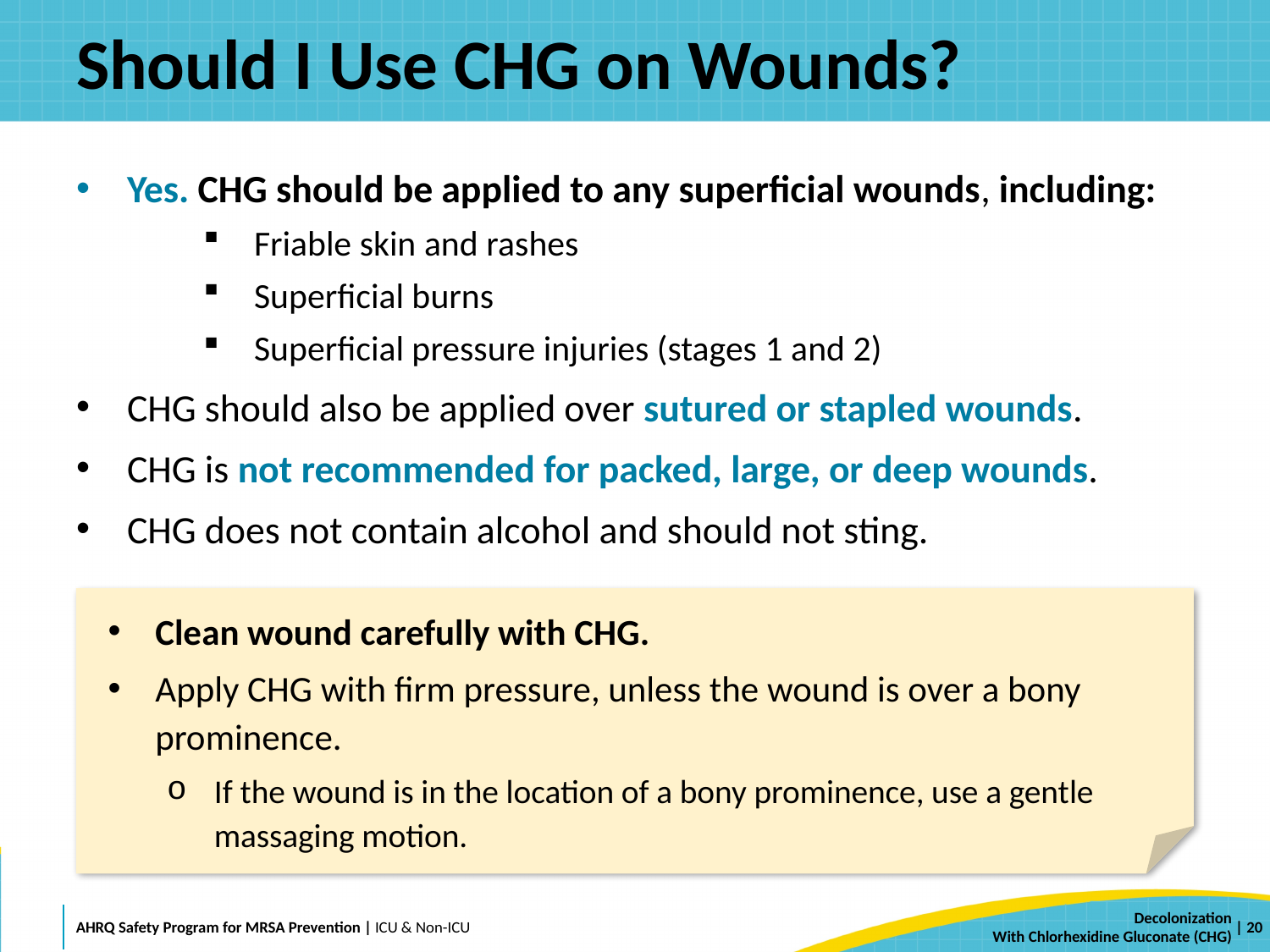

# Should I Use CHG on Wounds?
Yes. CHG should be applied to any superficial wounds, including:
Friable skin and rashes
Superficial burns
Superficial pressure injuries (stages 1 and 2)
CHG should also be applied over sutured or stapled wounds.
CHG is not recommended for packed, large, or deep wounds.
CHG does not contain alcohol and should not sting.

Clean wound carefully with CHG.
Apply CHG with firm pressure, unless the wound is over a bony prominence.
If the wound is in the location of a bony prominence, use a gentle massaging motion.
 | 20